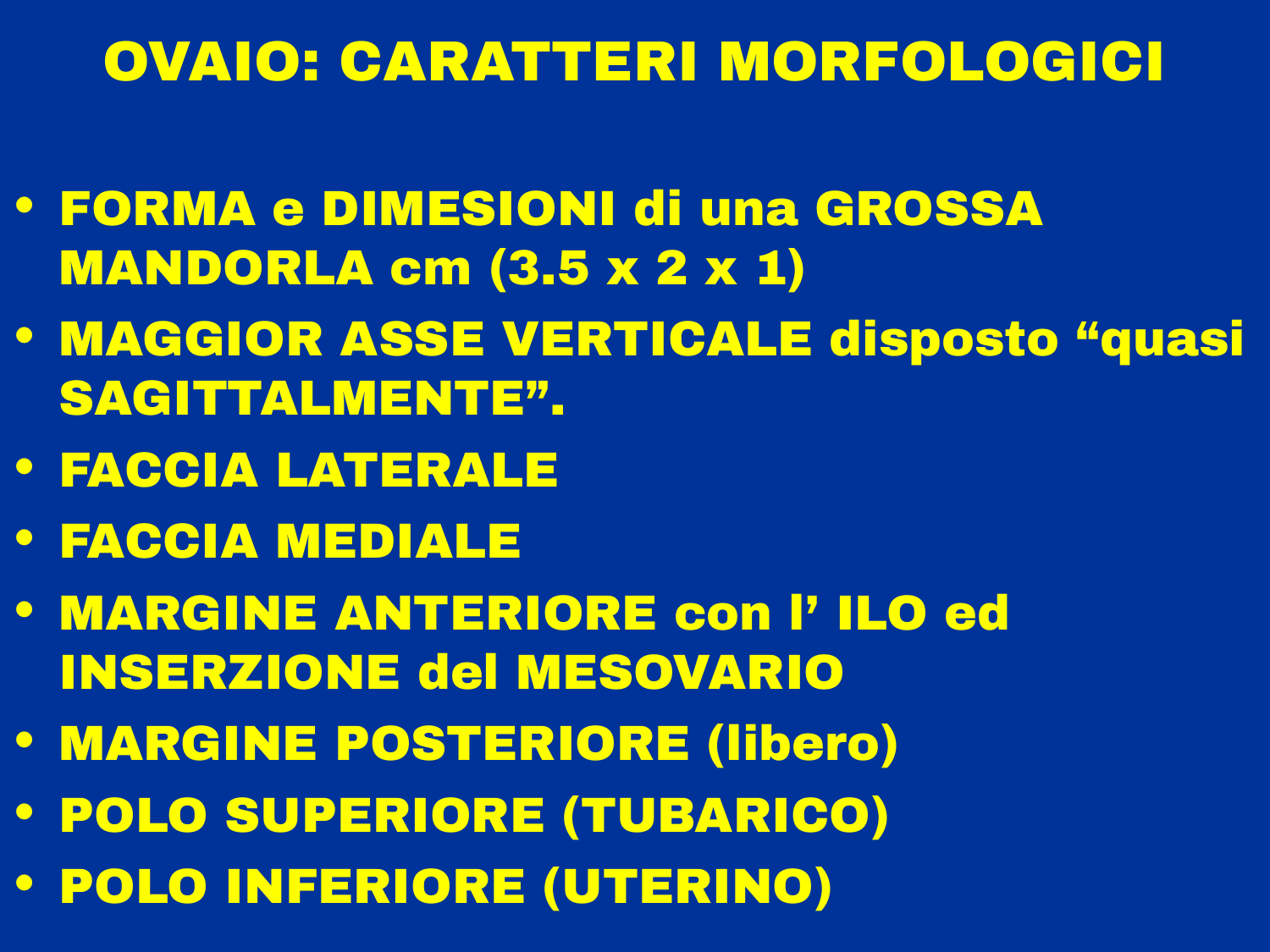

# OVAIO: CARATTERI MORFOLOGICI
FORMA e DIMESIONI di una GROSSA MANDORLA cm (3.5 x 2 x 1)
MAGGIOR ASSE VERTICALE disposto “quasi SAGITTALMENTE”.
FACCIA LATERALE
FACCIA MEDIALE
MARGINE ANTERIORE con l’ ILO ed INSERZIONE del MESOVARIO
MARGINE POSTERIORE (libero)
POLO SUPERIORE (TUBARICO)
POLO INFERIORE (UTERINO)